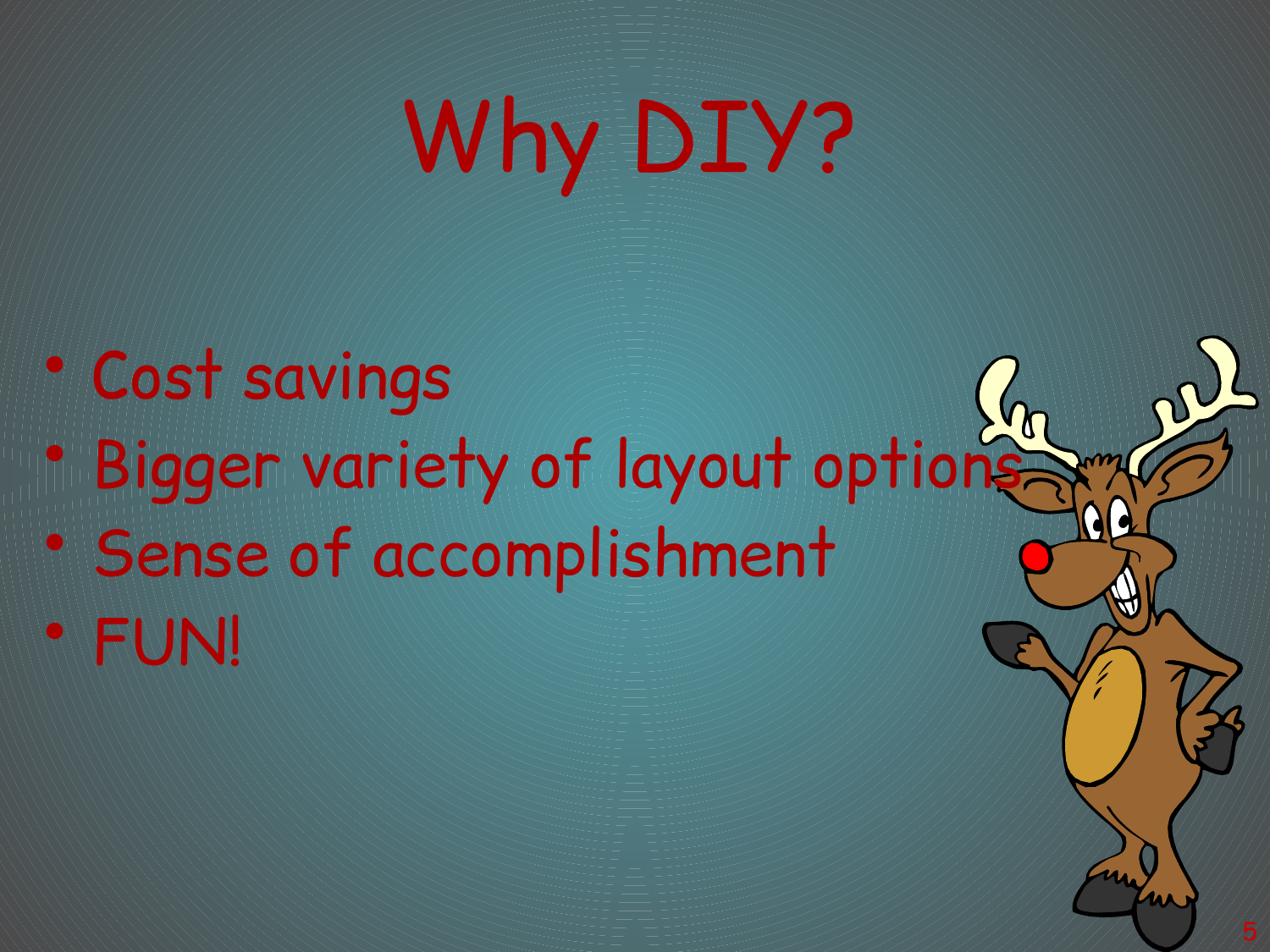

# Why DIY?
Cost savings
Bigger variety of layout options
Sense of accomplishment
FUN!

5